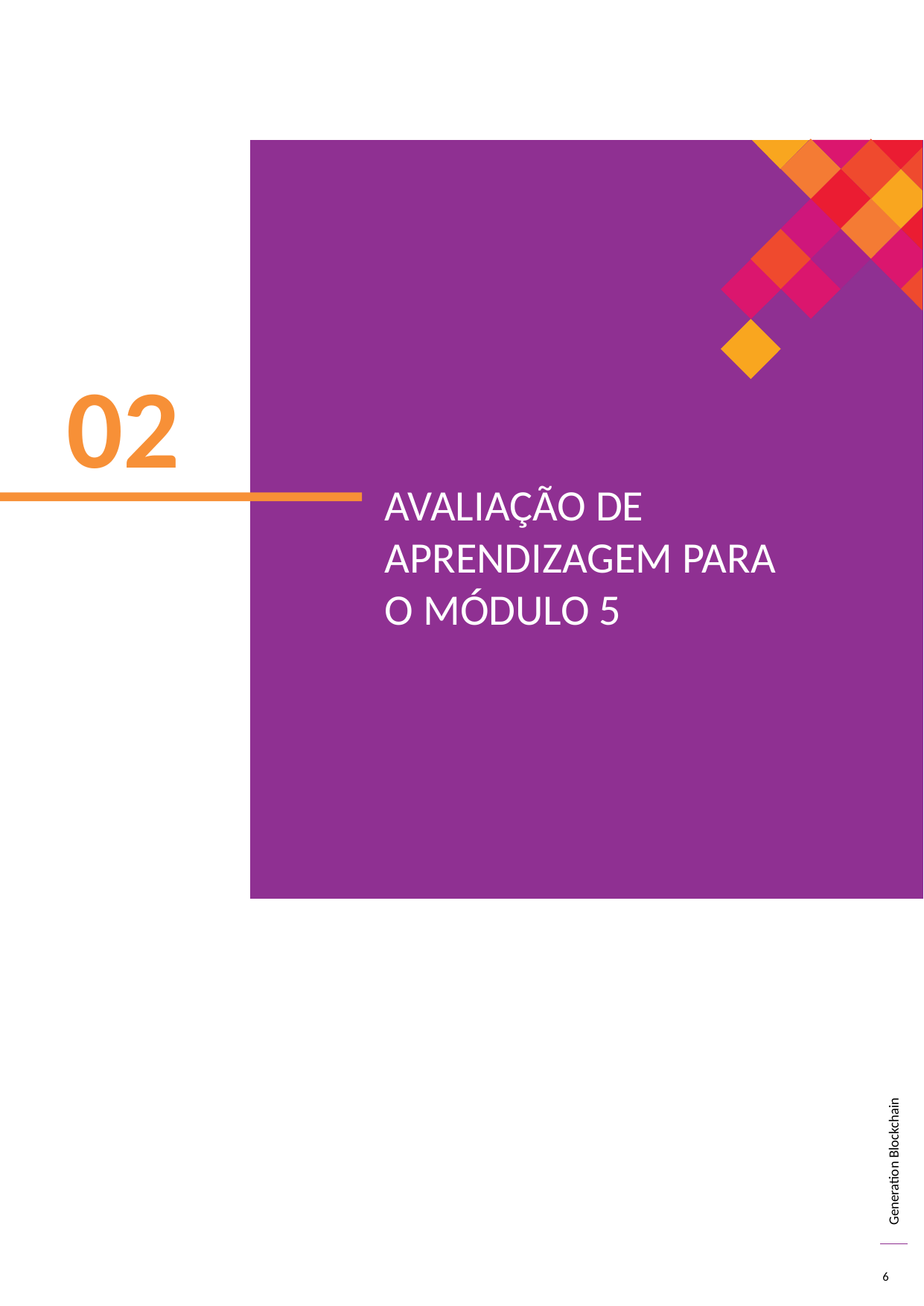

02
AVALIAÇÃO DE APRENDIZAGEM PARA O MÓDULO 5
6